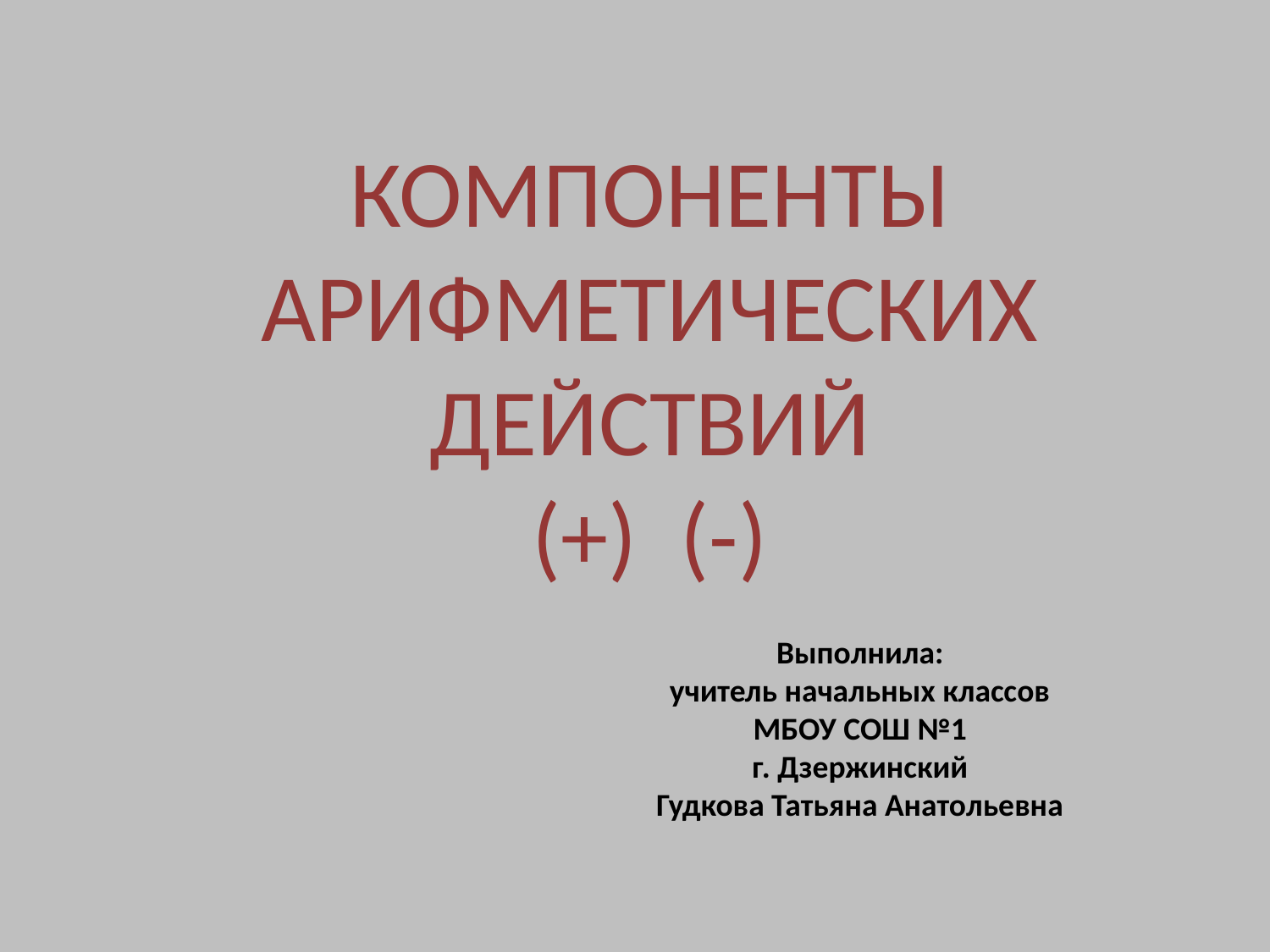

КОМПОНЕНТЫ АРИФМЕТИЧЕСКИХ ДЕЙСТВИЙ
(+)  (-)
Выполнила:
учитель начальных классов
МБОУ СОШ №1
г. Дзержинский
Гудкова Татьяна Анатольевна